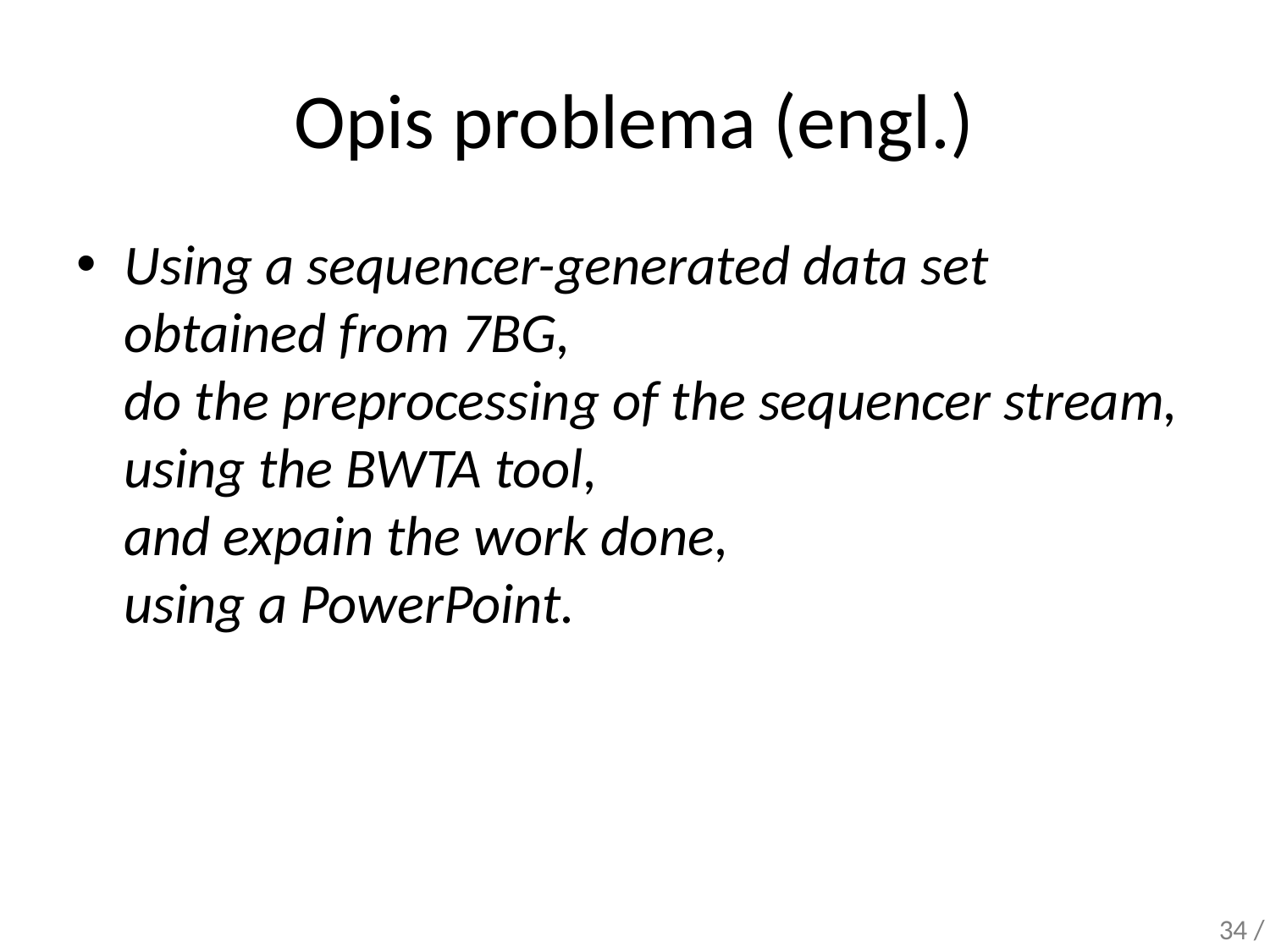

# Opis problema (engl.)
Using a sequencer-generated data set obtained from 7BG,
do the preprocessing of the sequencer stream,
using the BWTA tool,
and expain the work done,
using a PowerPoint.